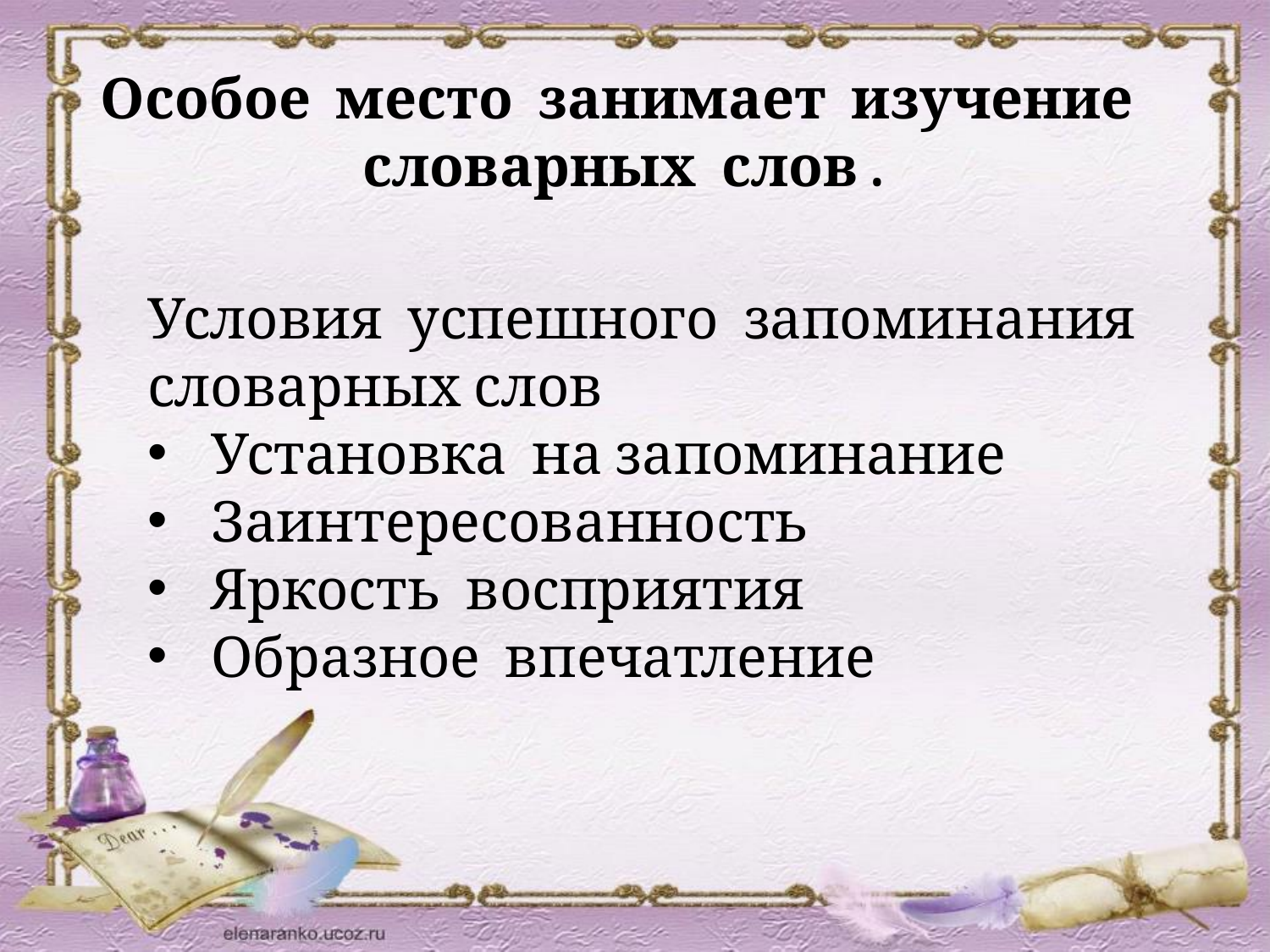

Особое  место  занимает  изучение  словарных  слов .
Условия  успешного  запоминания  словарных слов
Установка  на запоминание
Заинтересованность
Яркость  восприятия
Образное  впечатление